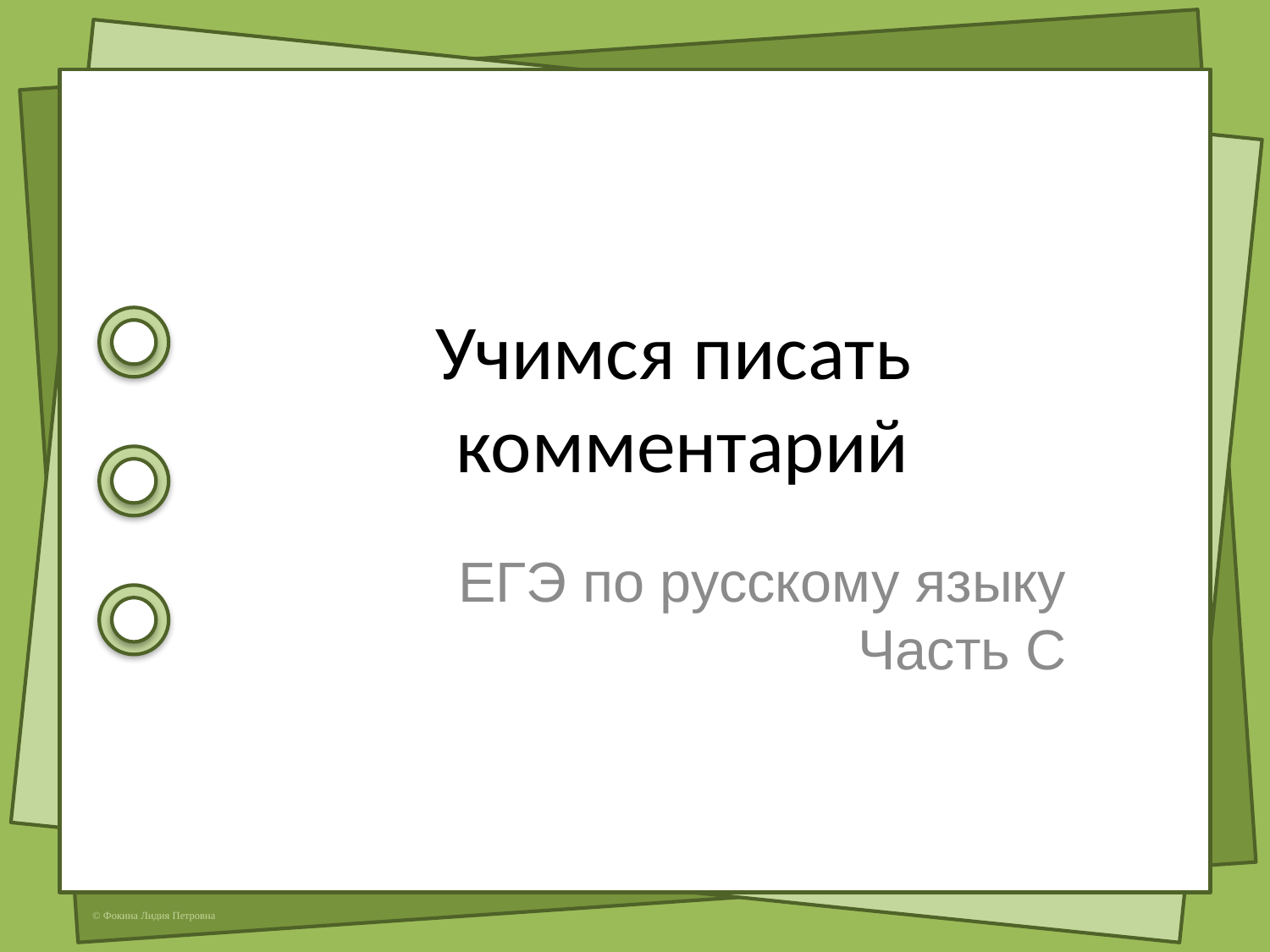

# Учимся писать комментарий
ЕГЭ по русскому языку
Часть С